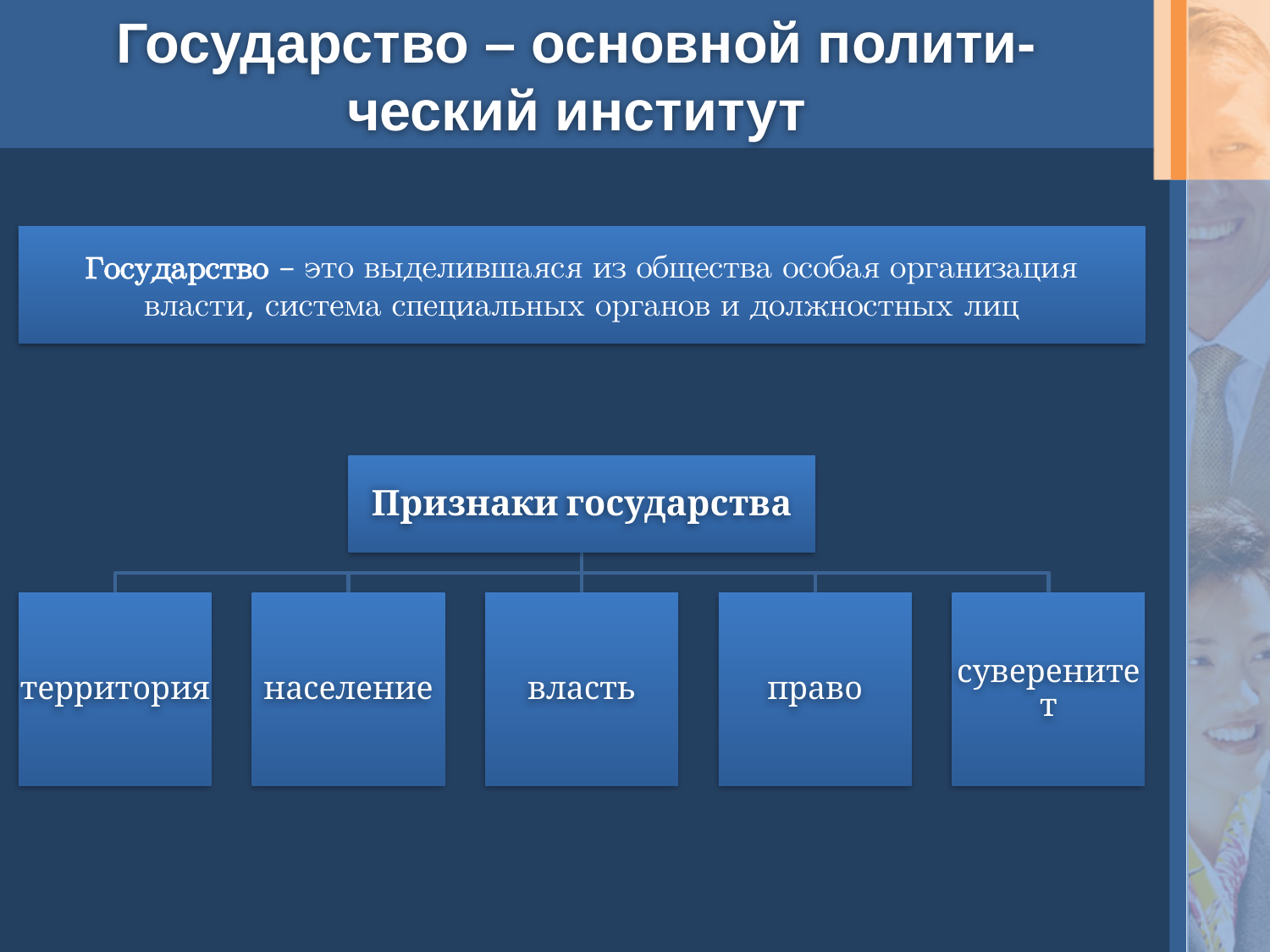

# Государство – основной полити- ческий институт
Государство – это выделившаяся из общества особая организация власти, система специальных органов и должностных лиц

Признаки государства

территория

население

власть

право

суверенитет